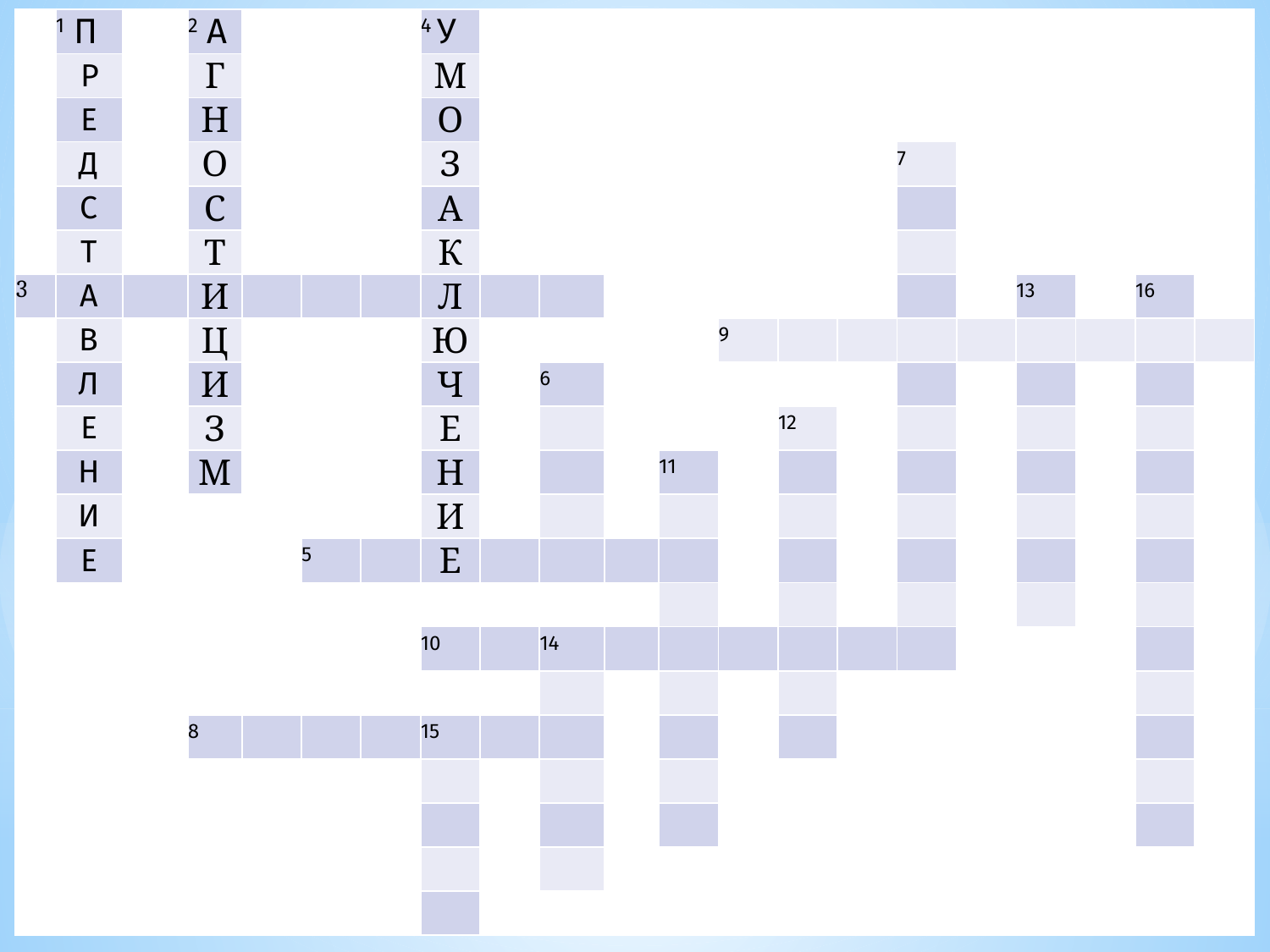

|  | 1 П |  | 2 А |  |  |  | 4 У |  |  |  |  |  |  |  |  |  |  |  |  |  |
| --- | --- | --- | --- | --- | --- | --- | --- | --- | --- | --- | --- | --- | --- | --- | --- | --- | --- | --- | --- | --- |
|  | Р |  | Г |  |  |  | М |  |  |  |  |  |  |  |  |  |  |  |  |  |
|  | Е |  | Н |  |  |  | О |  |  |  |  |  |  |  |  |  |  |  |  |  |
|  | Д |  | О |  |  |  | З |  |  |  |  |  |  |  | 7 |  |  |  |  |  |
|  | С |  | С |  |  |  | А |  |  |  |  |  |  |  |  |  |  |  |  |  |
|  | Т |  | Т |  |  |  | К |  |  |  |  |  |  |  |  |  |  |  |  |  |
| 3 | А |  | И |  |  |  | Л |  |  |  |  |  |  |  |  |  | 13 |  | 16 |  |
|  | В |  | Ц |  |  |  | Ю |  |  |  |  | 9 |  |  |  |  |  |  |  |  |
|  | Л |  | И |  |  |  | Ч |  | 6 |  |  |  |  |  |  |  |  |  |  |  |
|  | Е |  | З |  |  |  | Е |  |  |  |  |  | 12 |  |  |  |  |  |  |  |
|  | Н |  | М |  |  |  | Н |  |  |  | 11 |  |  |  |  |  |  |  |  |  |
|  | И |  |  |  |  |  | И |  |  |  |  |  |  |  |  |  |  |  |  |  |
|  | Е |  |  |  | 5 |  | Е |  |  |  |  |  |  |  |  |  |  |  |  |  |
|  |  |  |  |  |  |  |  |  |  |  |  |  |  |  |  |  |  |  |  |  |
|  |  |  |  |  |  |  | 10 |  | 14 |  |  |  |  |  |  |  |  |  |  |  |
|  |  |  |  |  |  |  |  |  |  |  |  |  |  |  |  |  |  |  |  |  |
|  |  |  | 8 |  |  |  | 15 |  |  |  |  |  |  |  |  |  |  |  |  |  |
|  |  |  |  |  |  |  |  |  |  |  |  |  |  |  |  |  |  |  |  |  |
|  |  |  |  |  |  |  |  |  |  |  |  |  |  |  |  |  |  |  |  |  |
|  |  |  |  |  |  |  |  |  |  |  |  |  |  |  |  |  |  |  |  |  |
|  |  |  |  |  |  |  |  |  |  |  |  |  |  |  |  |  |  |  |  |  |